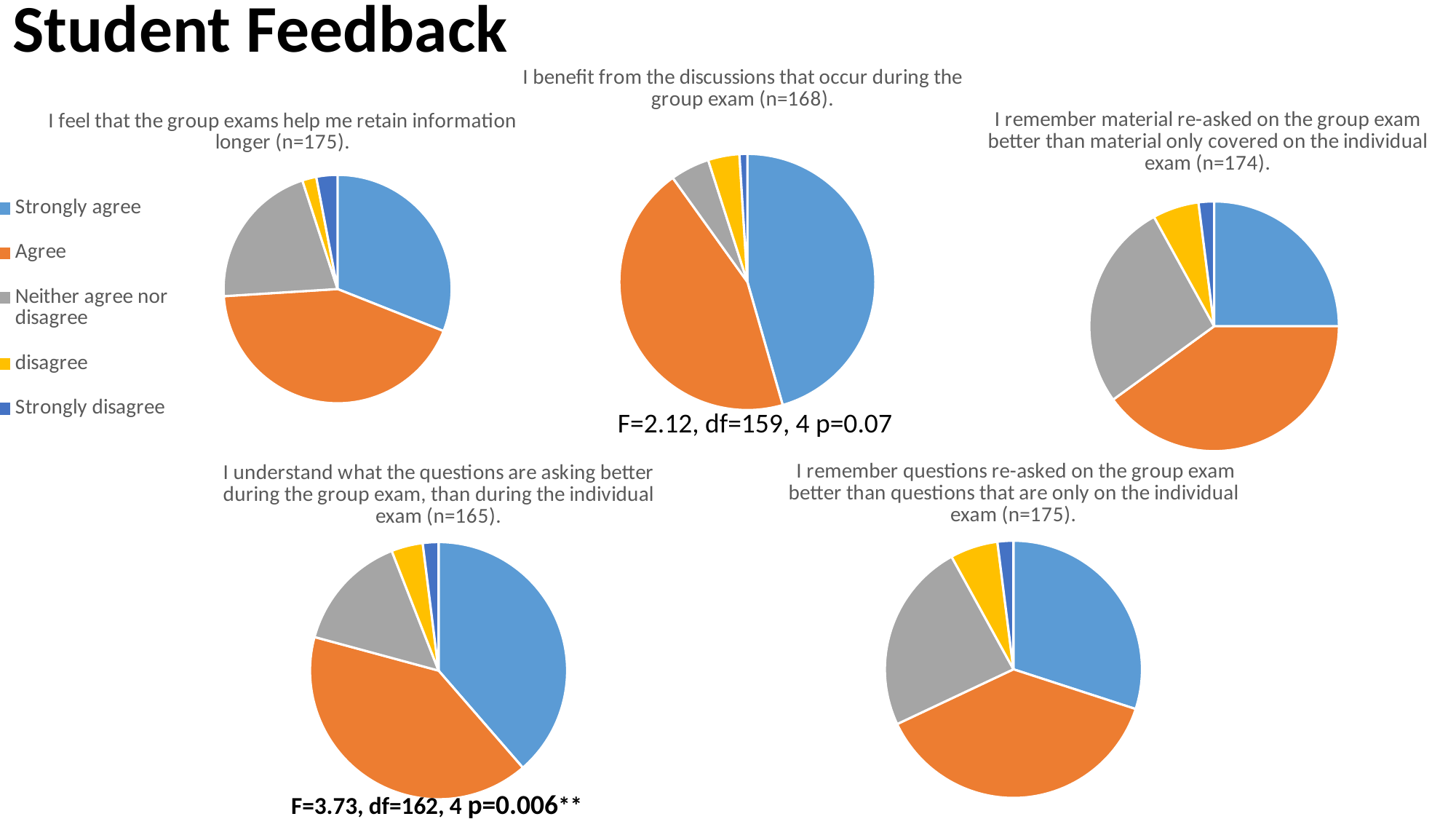

Student Feedback

### Chart: I benefit from the discussions that occur during the group exam (n=168).

| Category | I benefit from the discussions that occur during the group exam (n=168). |
|---|---|
| Strongly agree | 0.46 |
| Agree  | 0.45 |
| Neither agree nor disagree | 0.05 |
| disagree | 0.04 |
| Strongly disagree | 0.01 |

### Chart: I feel that the group exams help me retain information longer (n=175).

| Category | I feel that the group exams help me retain information longer (n=175). |
|---|---|
| Strongly agree | 0.31 |
| Agree  | 0.43 |
| Neither agree nor disagree | 0.21 |
| disagree | 0.02 |
| Strongly disagree | 0.03 |

### Chart:

| Category | I remember material re-asked on the group exam better than material only covered on the individual exam (n=174). |
|---|---|
| Strongly agree | 0.25 |
| Agree | 0.4 |
| Neither agree nor disagree | 0.27 |
| Disagree | 0.06 |
| Strongly disagree | 0.02 |
F=2.12, df=159, 4 p=0.07

### Chart:

| Category |  I remember questions re-asked on the group exam better than questions that are only on the individual exam (n=175). |
|---|---|
| Strongly agree | 0.3 |
| Agree | 0.38 |
| Neither agree nor disagree | 0.24 |
| Disagree | 0.06 |
| Strongly disagree | 0.02 |

### Chart:

| Category | I understand what the questions are asking better during the group exam, than during the individual exam (n=165). |
|---|---|
| Strongly agree  | 0.39 |
| Agree  | 0.41 |
| Neither agree nor disagree | 0.15 |
| Disagree | 0.04 |
| Strongly disagree | 0.02 |
F=3.73, df=162, 4 p=0.006**